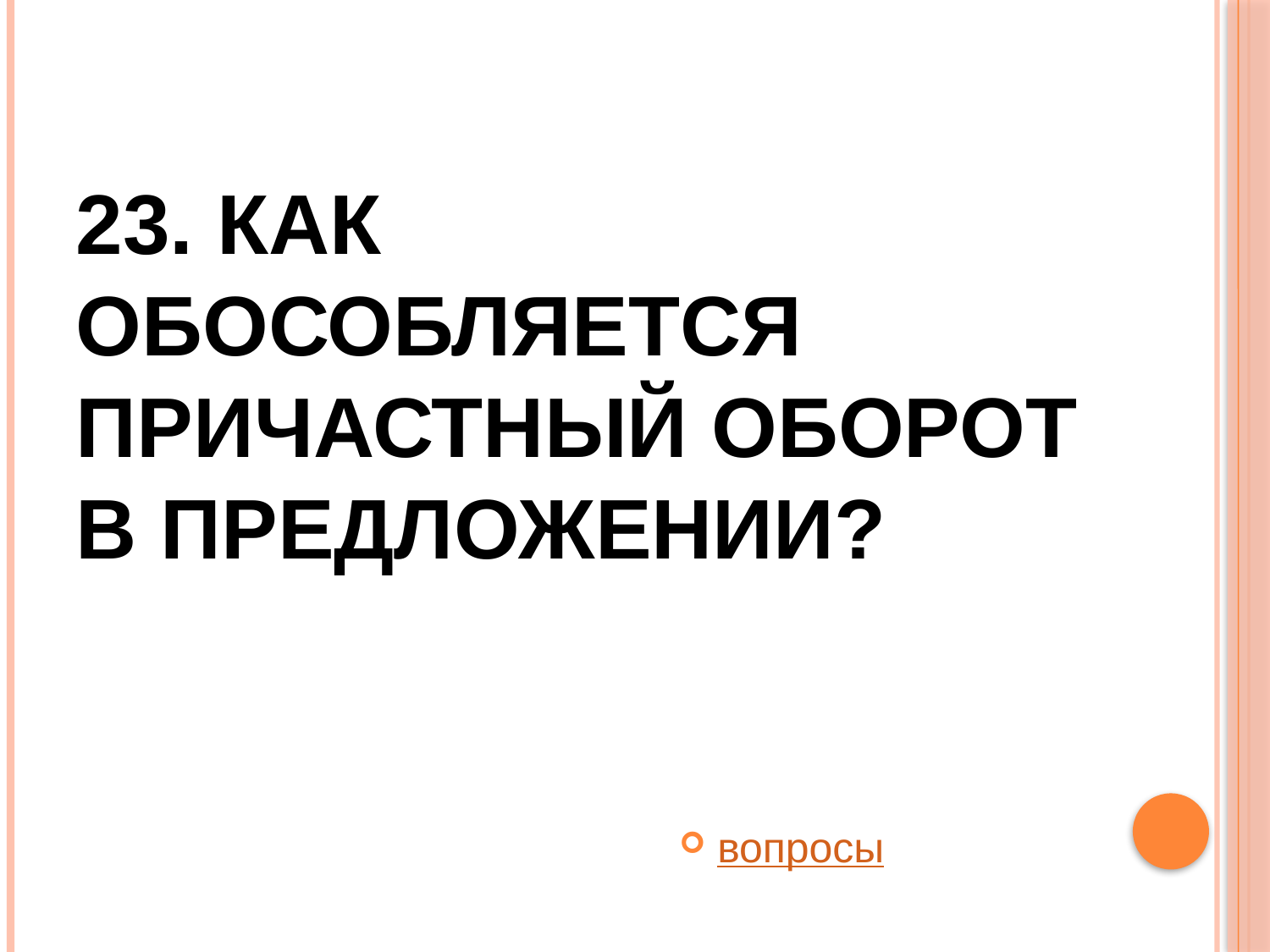

# 23. Как обособляется причастный оборот в предложении?
вопросы